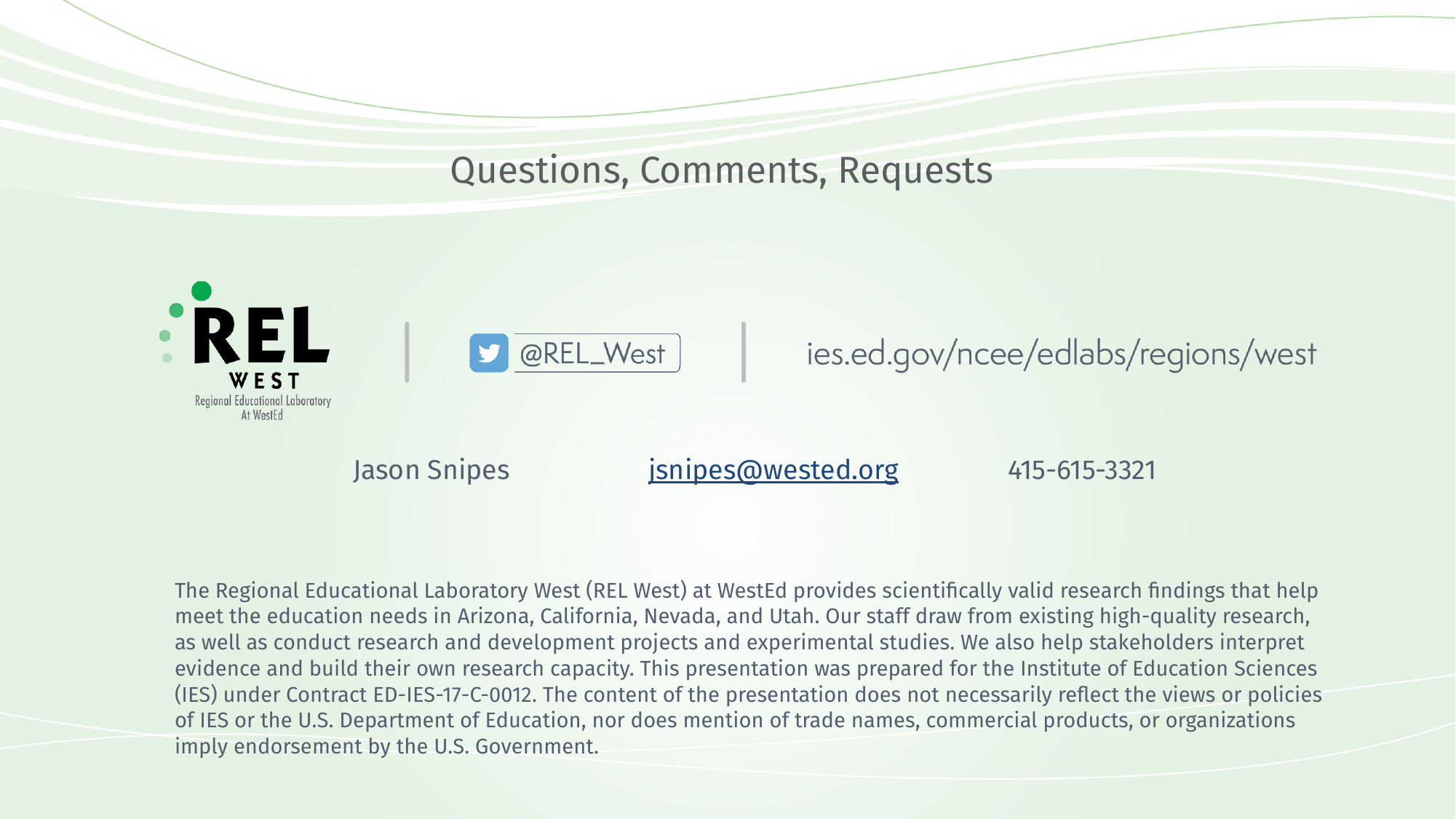

Questions, Comments, Requests
Jason Snipes                   jsnipes@wested.org               415-615-3321
The Regional Educational Laboratory West (REL West) at WestEd provides scientifically valid research findings that help meet the education needs in Arizona, California, Nevada, and Utah. Our staff draw from existing high-quality research, as well as conduct research and development projects and experimental studies. We also help stakeholders interpret evidence and build their own research capacity. This presentation was prepared for the Institute of Education Sciences (IES) under Contract ED-IES-17-C-0012. The content of the presentation does not necessarily reflect the views or policies of IES or the U.S. Department of Education, nor does mention of trade names, commercial products, or organizations imply endorsement by the U.S. Government.